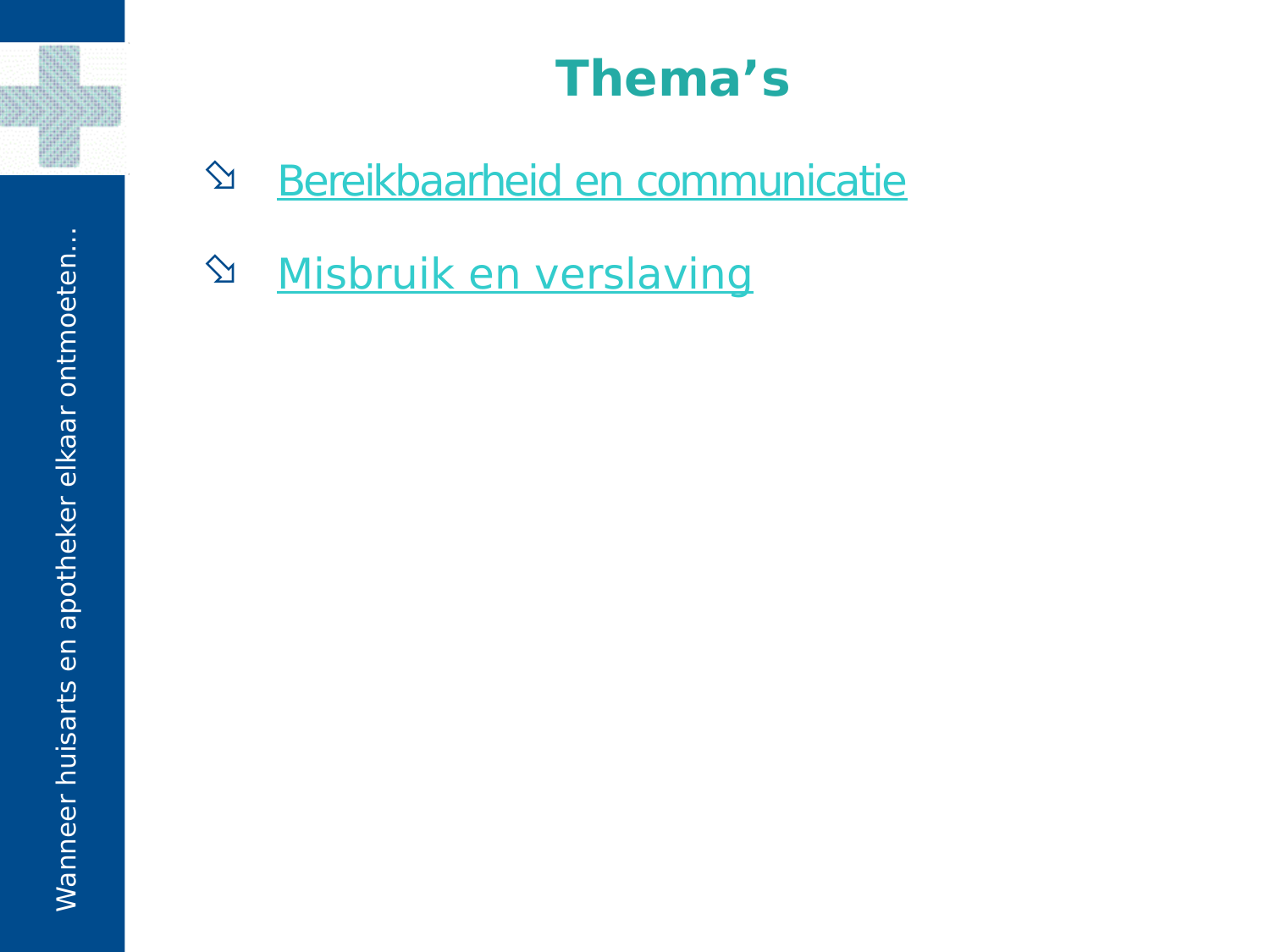

Thema’s
Bereikbaarheid en communicatie
Misbruik en verslaving